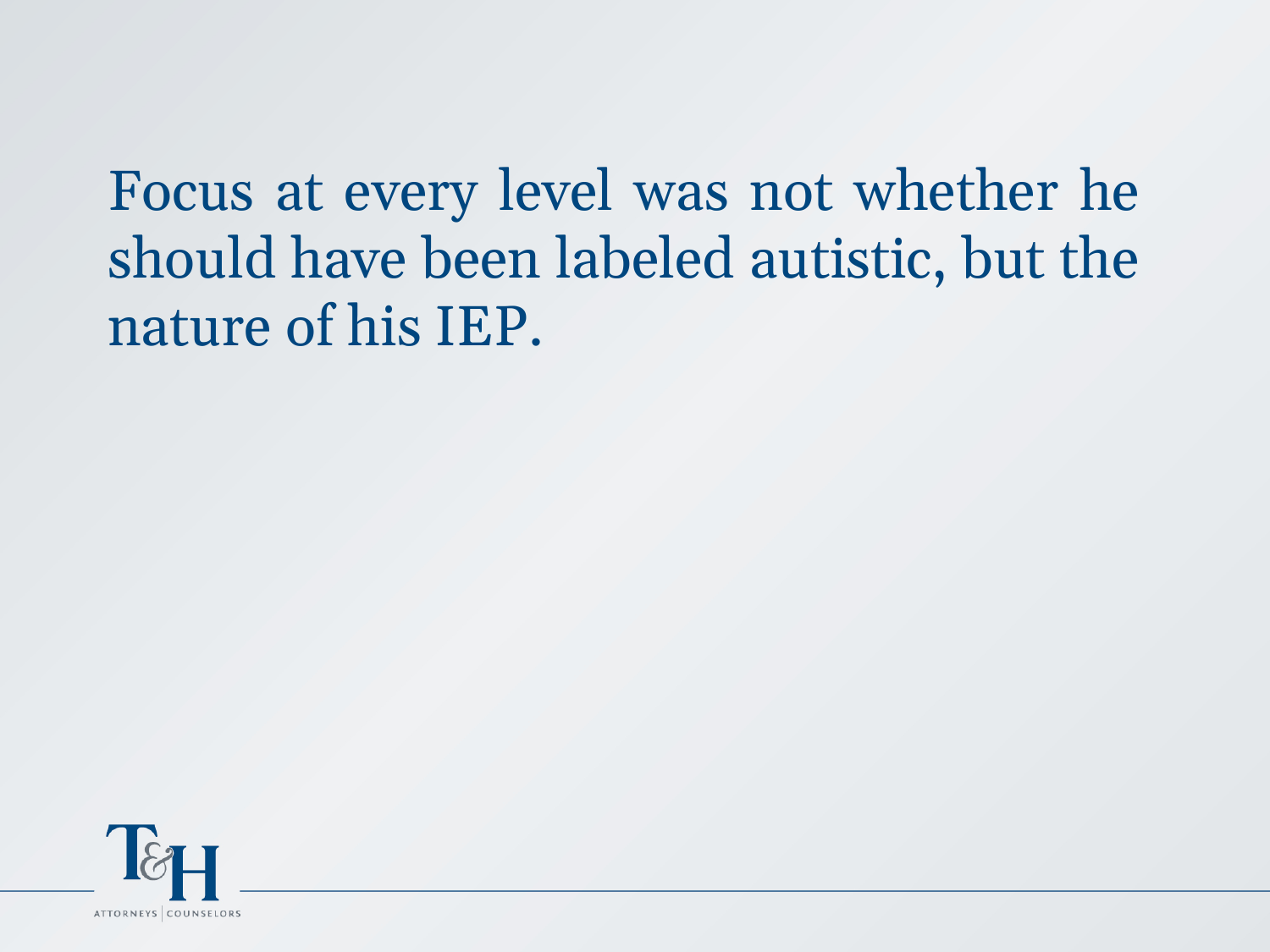

Focus at every level was not whether he should have been labeled autistic, but the nature of his IEP.